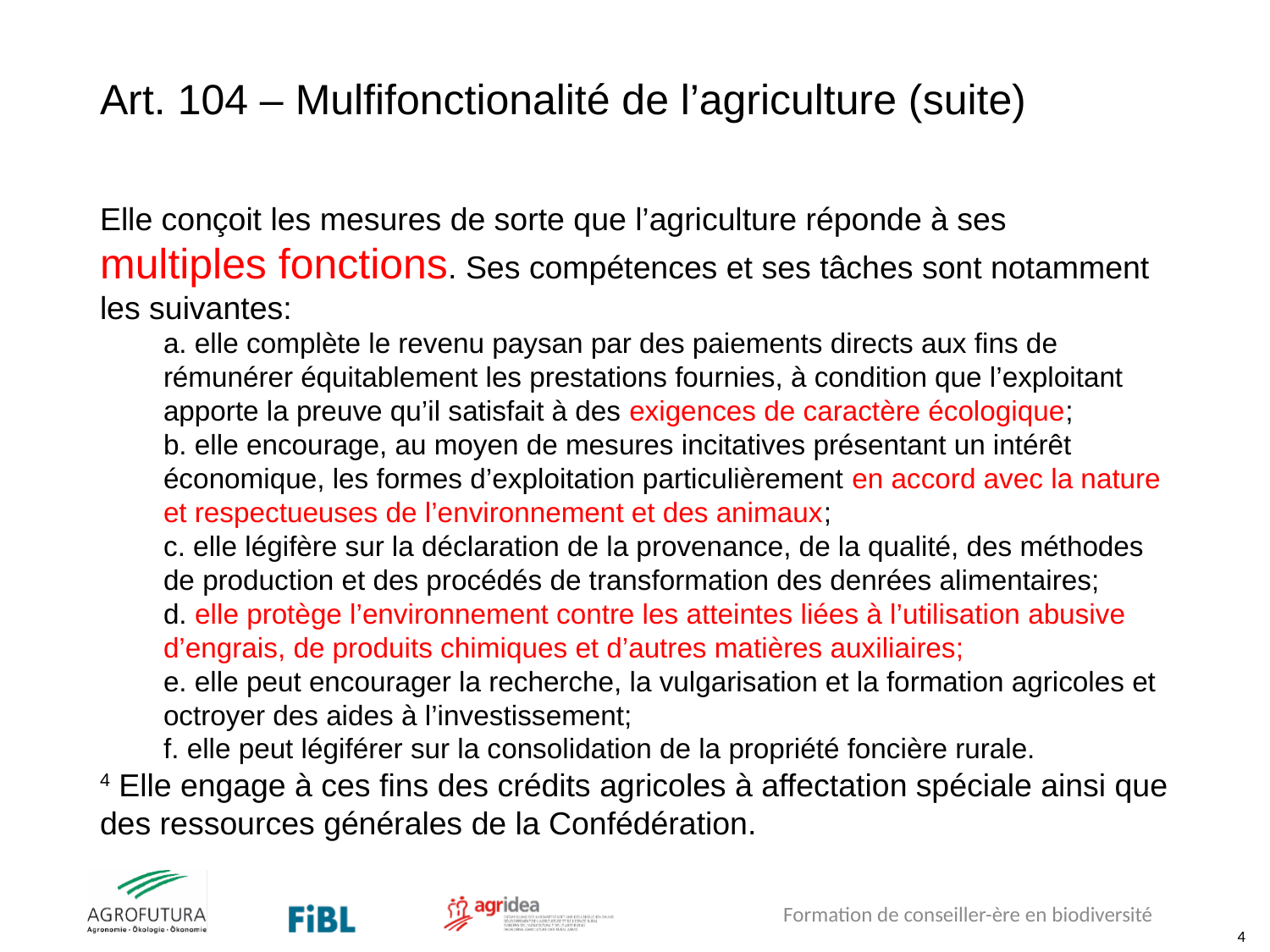

# Art. 104 – Mulfifonctionalité de l’agriculture (suite)
Elle conçoit les mesures de sorte que l’agriculture réponde à ses multiples fonctions. Ses compétences et ses tâches sont notamment les suivantes:
a. elle complète le revenu paysan par des paiements directs aux fins de rémunérer équitablement les prestations fournies, à condition que l’exploitant apporte la preuve qu’il satisfait à des exigences de caractère écologique;
b. elle encourage, au moyen de mesures incitatives présentant un intérêt économique, les formes d’exploitation particulièrement en accord avec la nature et respectueuses de l’environnement et des animaux;
c. elle légifère sur la déclaration de la provenance, de la qualité, des méthodes de production et des procédés de transformation des denrées alimentaires;
d. elle protège l’environnement contre les atteintes liées à l’utilisation abusive d’engrais, de produits chimiques et d’autres matières auxiliaires;
e. elle peut encourager la recherche, la vulgarisation et la formation agricoles et octroyer des aides à l’investissement;
f. elle peut légiférer sur la consolidation de la propriété foncière rurale.
4 Elle engage à ces fins des crédits agricoles à affectation spéciale ainsi que des ressources générales de la Confédération.
Formation de conseiller-ère en biodiversité